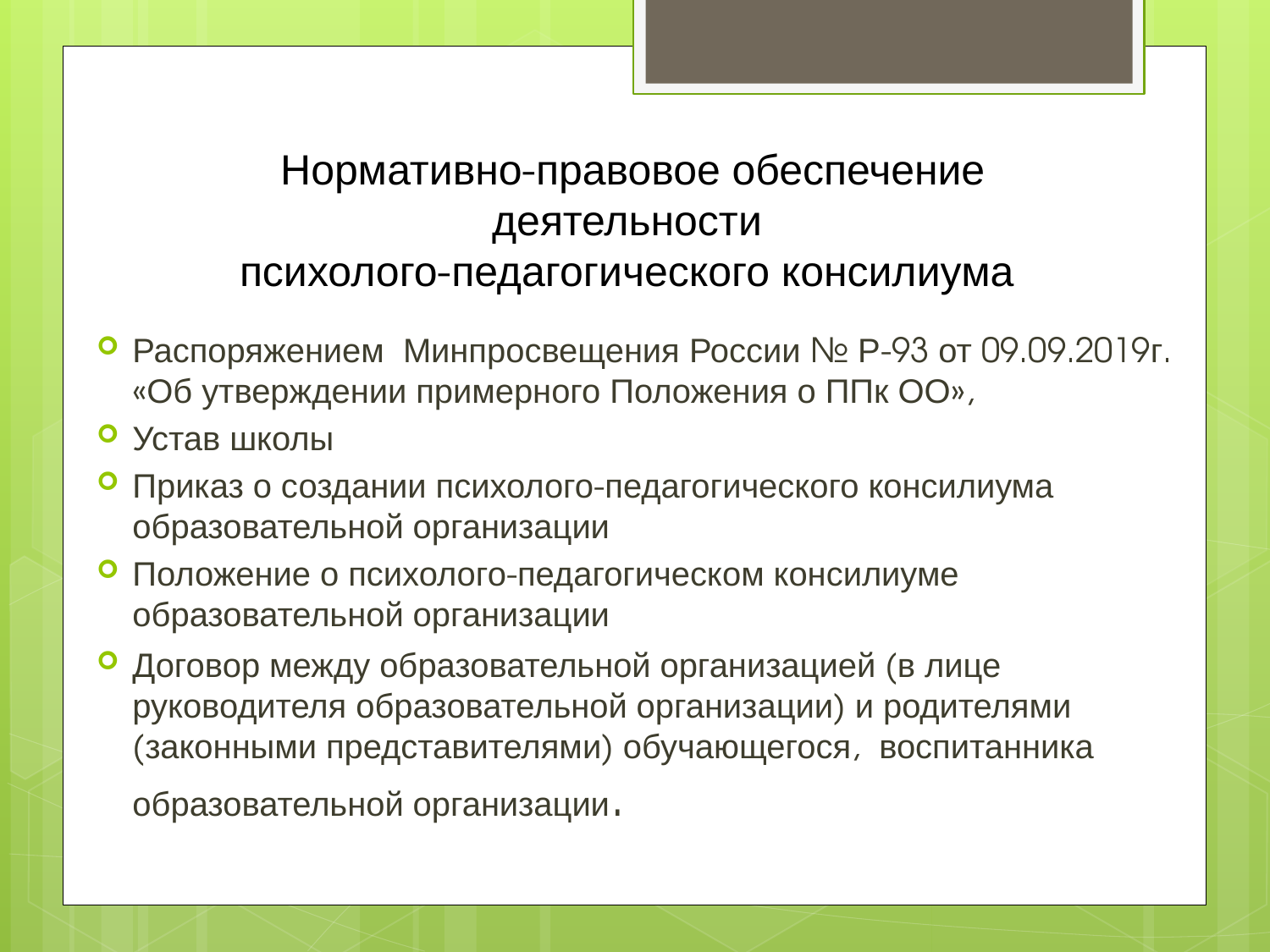

# Нормативно-правовое обеспечение деятельности психолого-педагогического консилиума
Распоряжением  Минпросвещения России № Р-93 от 09.09.2019г. «Об утверждении примерного Положения о ППк ОО»,
Устав школы
Приказ о создании психолого-педагогического консилиума образовательной организации
Положение о психолого-педагогическом консилиуме образовательной организации
Договор между образовательной организацией (в лице руководителя образовательной организации) и родителями (законными представителями) обучающегося,  воспитанника образовательной организации.